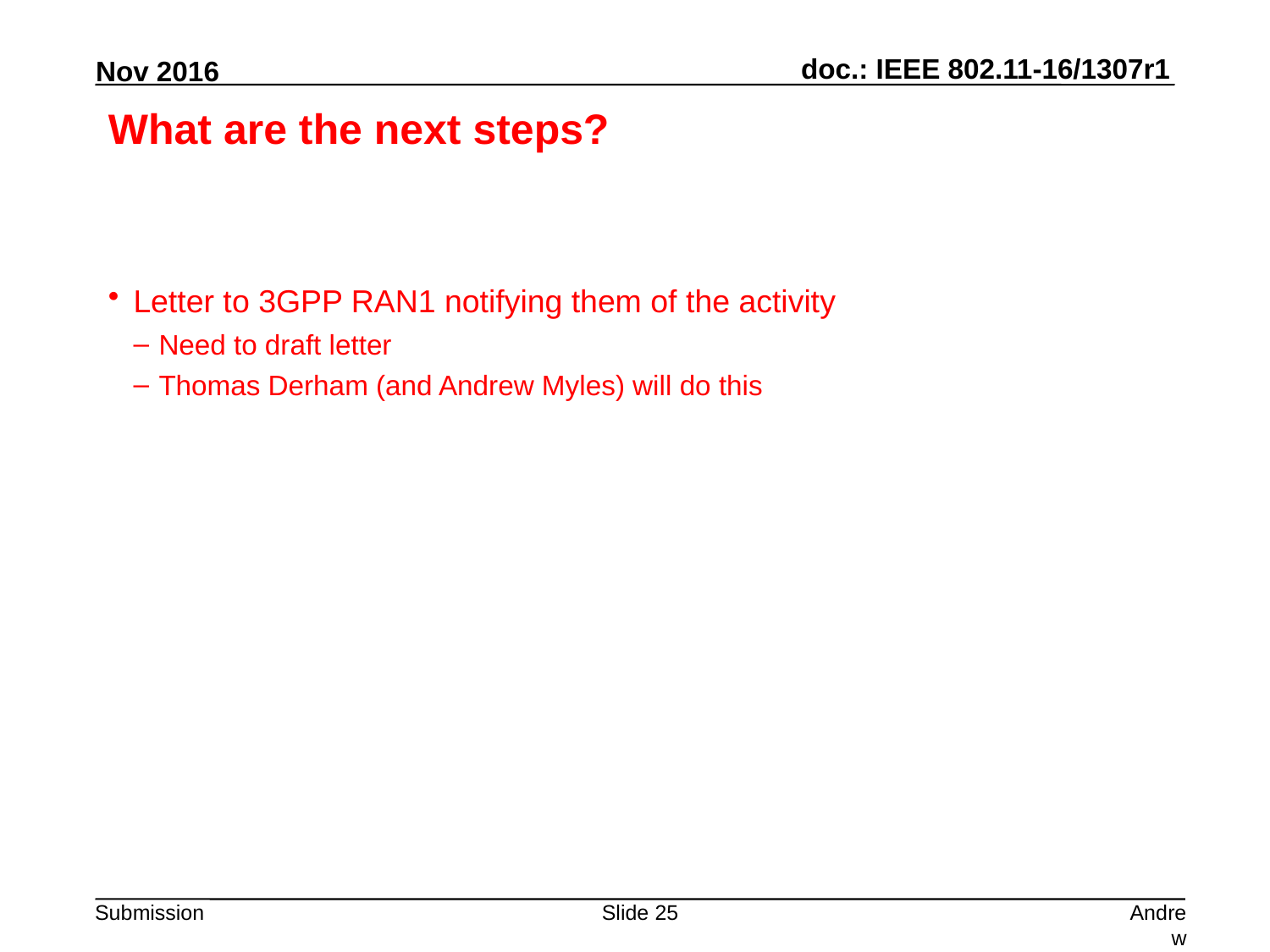

# What are the next steps?
Letter to 3GPP RAN1 notifying them of the activity
Need to draft letter
Thomas Derham (and Andrew Myles) will do this
Slide 25
Andrew Myles, Cisco